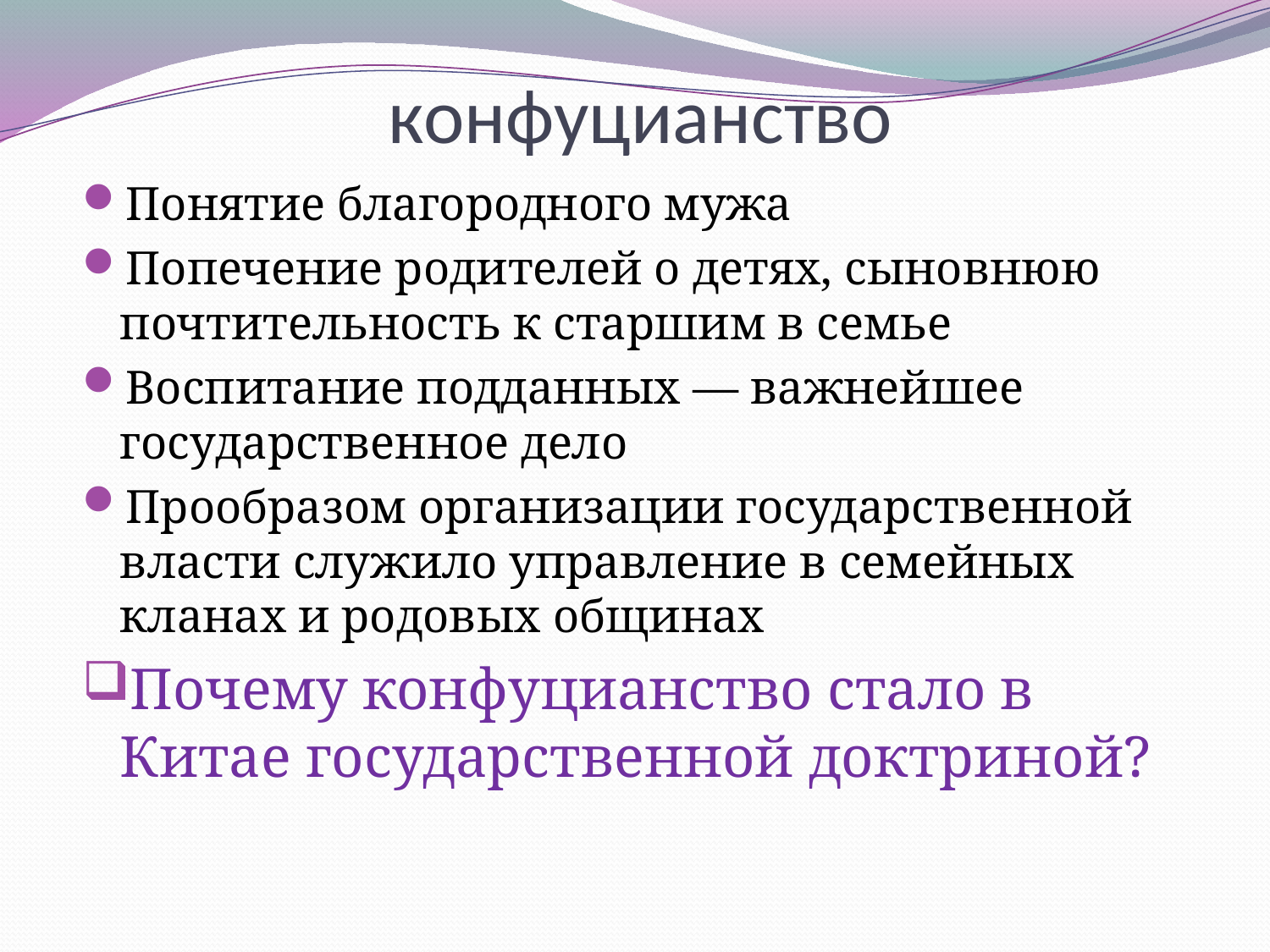

# конфуцианство
Понятие благородного мужа
Попечение родителей о детях, сыновнюю почтительность к старшим в семье
Воспитание подданных — важнейшее государственное дело
Прообразом организации государственной власти служило управление в семейных кланах и родовых общинах
Почему конфуцианство стало в Китае государственной доктриной?